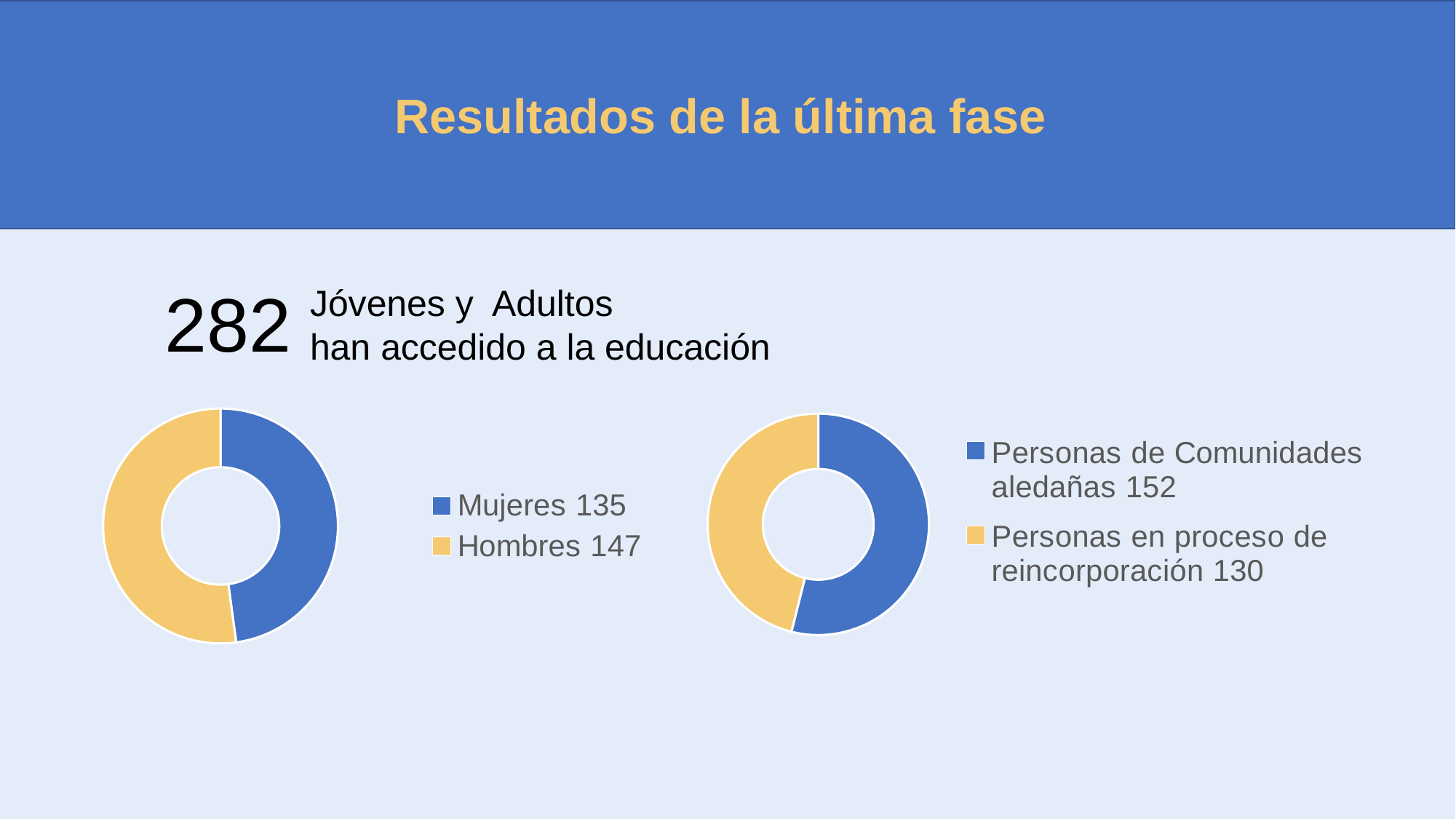

Resultados de la última fase
282
Jóvenes y  Adultos
han accedido a la educación

### Chart

| Category | Columna1 |
|---|---|
| Mujeres 135 | 135.0 |
| Hombres 147 | 147.0 |

### Chart

| Category | Columna1 |
|---|---|
| Personas de Comunidades aledañas 152 | 152.0 |
| Personas en proceso de reincorporación 130 | 130.0 |